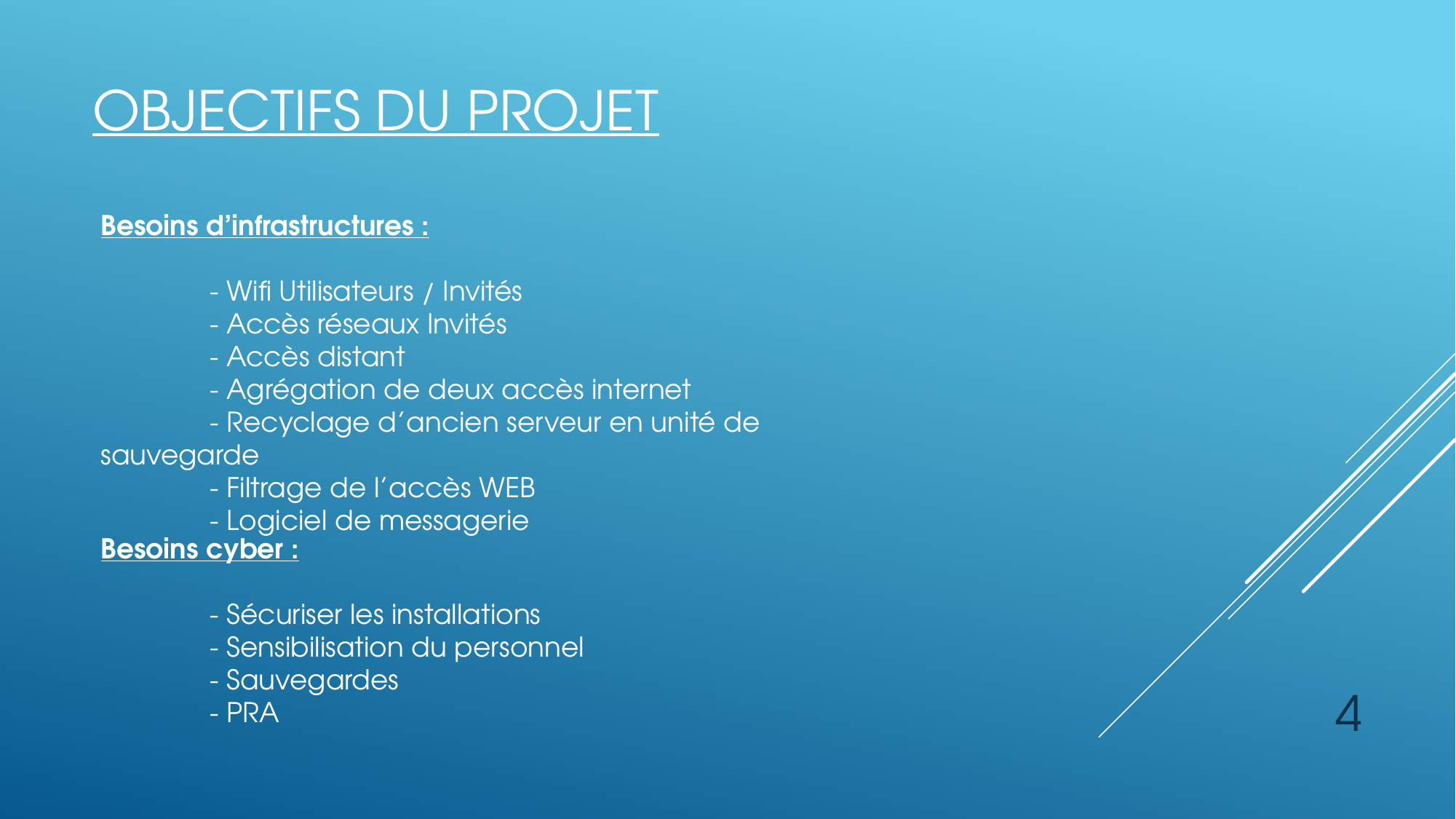

# Objectifs du projet
Besoins d’infrastructures :

	- Wifi Utilisateurs / Invités
	- Accès réseaux Invités
	- Accès distant
	- Agrégation de deux accès internet
	- Recyclage d’ancien serveur en unité de sauvegarde
	- Filtrage de l’accès WEB
	- Logiciel de messagerie
Besoins cyber :

	- Sécuriser les installations
	- Sensibilisation du personnel
	- Sauvegardes
	- PRA
4